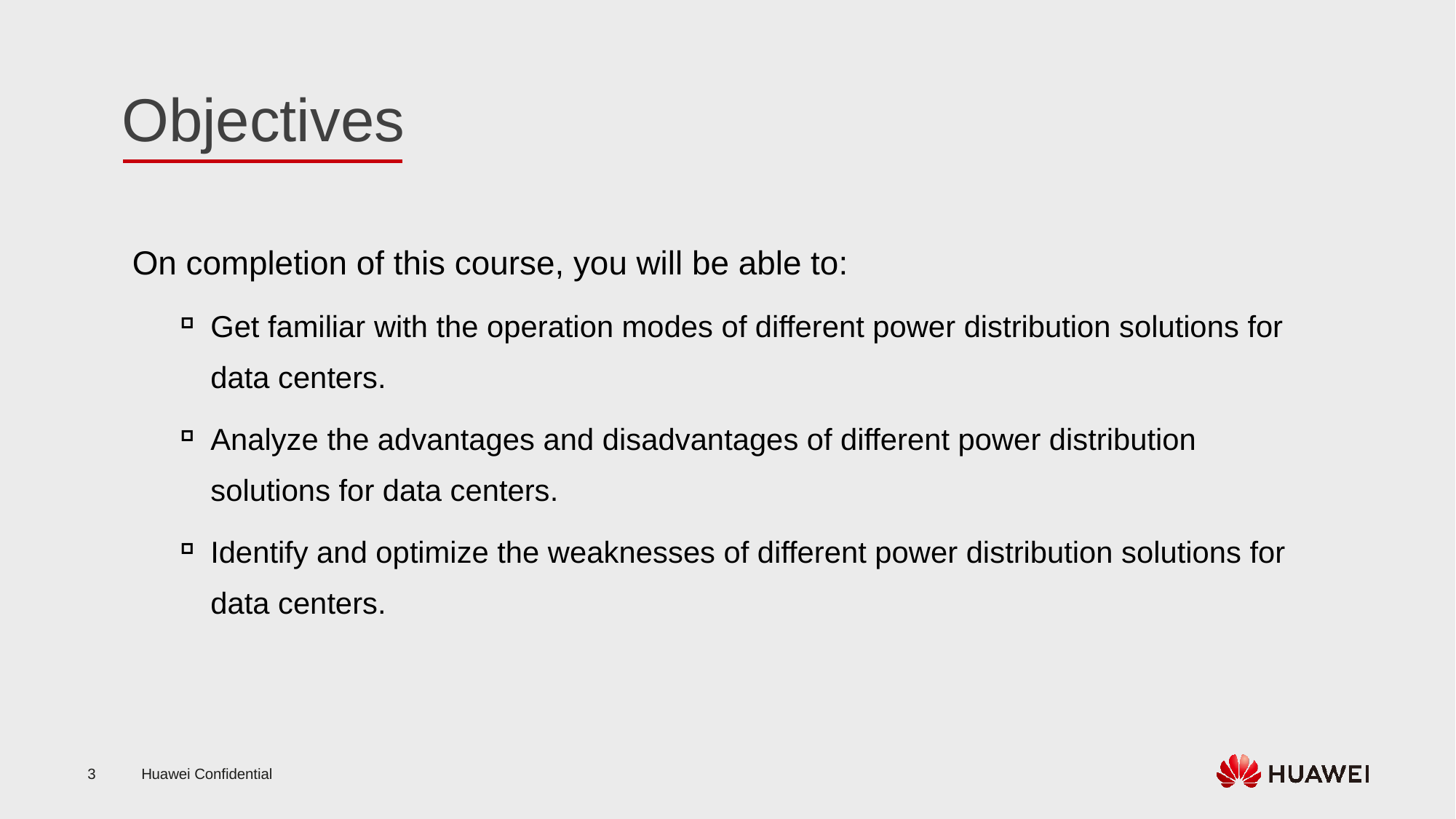

On completion of this course, you will be able to:
Get familiar with the operation modes of different power distribution solutions for data centers.
Analyze the advantages and disadvantages of different power distribution solutions for data centers.
Identify and optimize the weaknesses of different power distribution solutions for data centers.